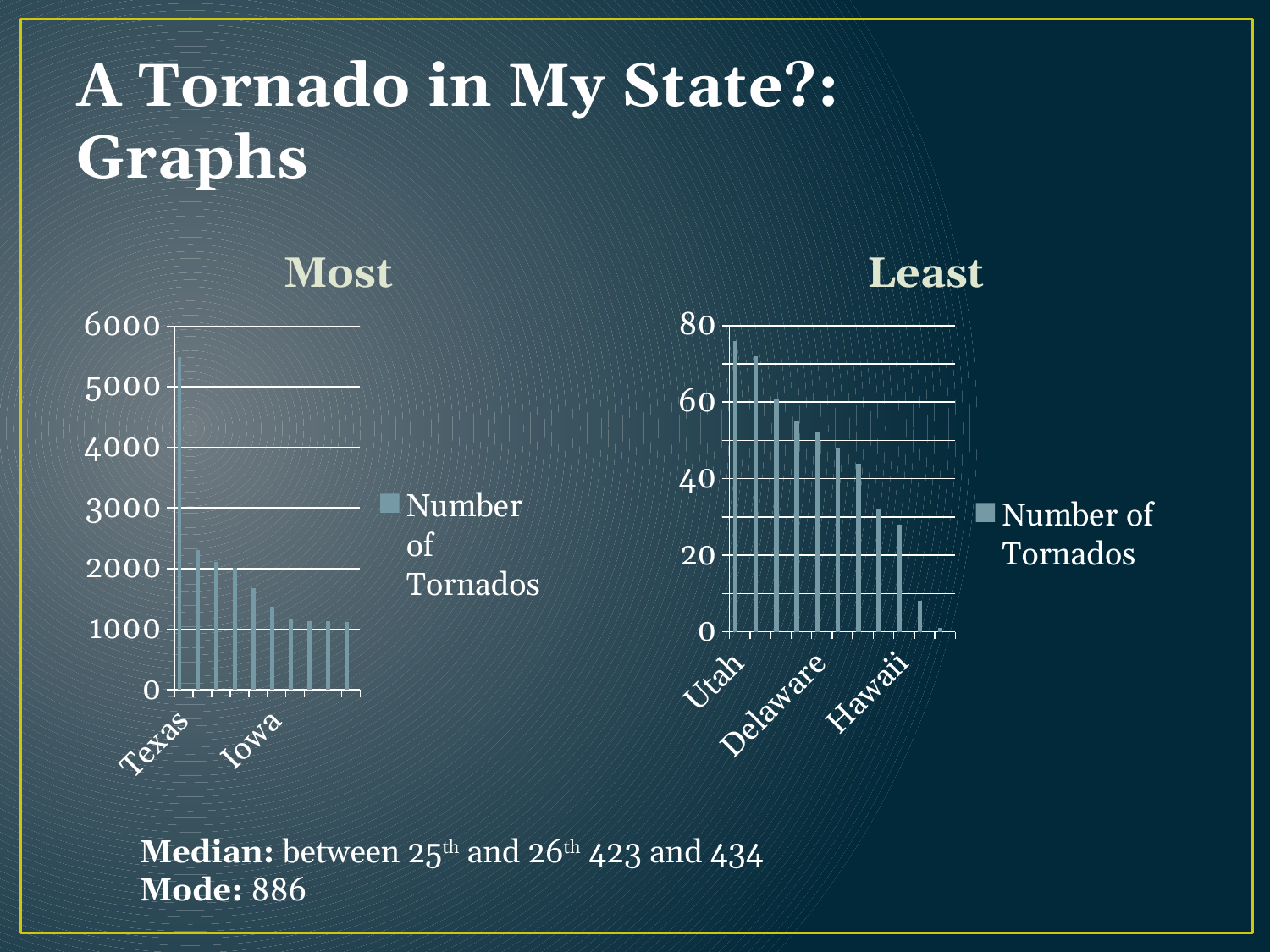

# A Tornado in My State?: Graphs
Most
Least

### Chart

| Category | Number of Tornados | Column1 | Column2 |
|---|---|---|---|
| Texas | 5490.0 | None | None |
| Oklahoma | 2300.0 | None | None |
| Kansas | 2110.0 | None | None |
| Florida | 2009.0 | None | None |
| Nebraska | 1673.0 | None | None |
| Iowa | 1374.0 | None | None |
| Missouri | 1166.0 | None | None |
| South Dakota | 1139.0 | None | None |
| Illinois | 1137.0 | None | None |
| Colorado | 1113.0 | None | None |

### Chart

| Category | Number of Tornados | Column1 | Column2 |
|---|---|---|---|
| Utah | 76.0 | None | None |
| New Hamshire | 72.0 | None | None |
| Connecicut | 61.0 | None | None |
| Washington | 55.0 | None | None |
| Delaware | 52.0 | None | None |
| Nevada | 48.0 | None | None |
| Oregon | 44.0 | None | None |
| Vermont | 32.0 | None | None |
| Hawaii | 28.0 | None | None |
| Rhode Island | 8.0 | None | None |
| Alaska | 1.0 | None | None |
Median: between 25th and 26th 423 and 434
Mode: 886